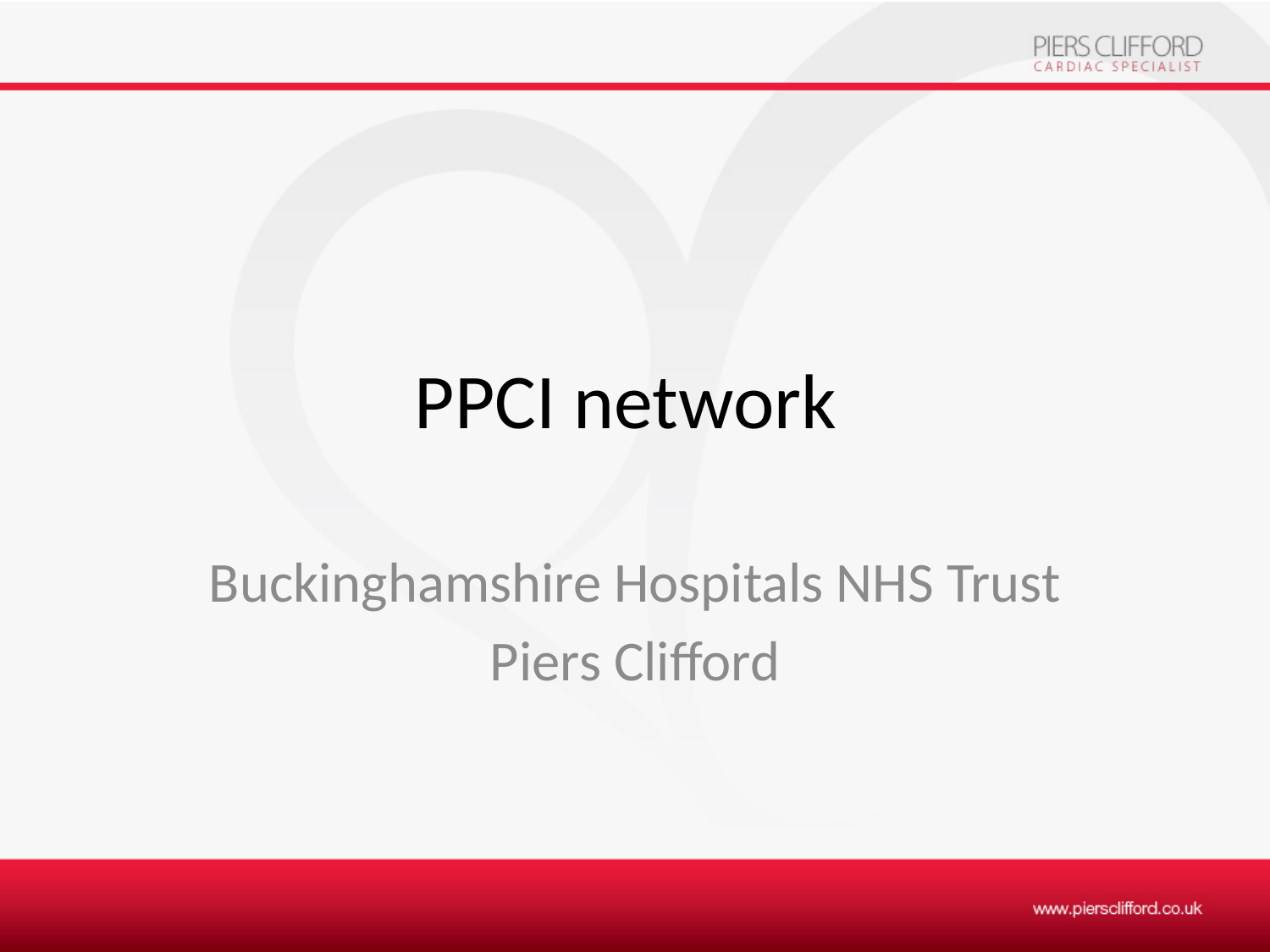

# PPCI network
Buckinghamshire Hospitals NHS Trust
Piers Clifford